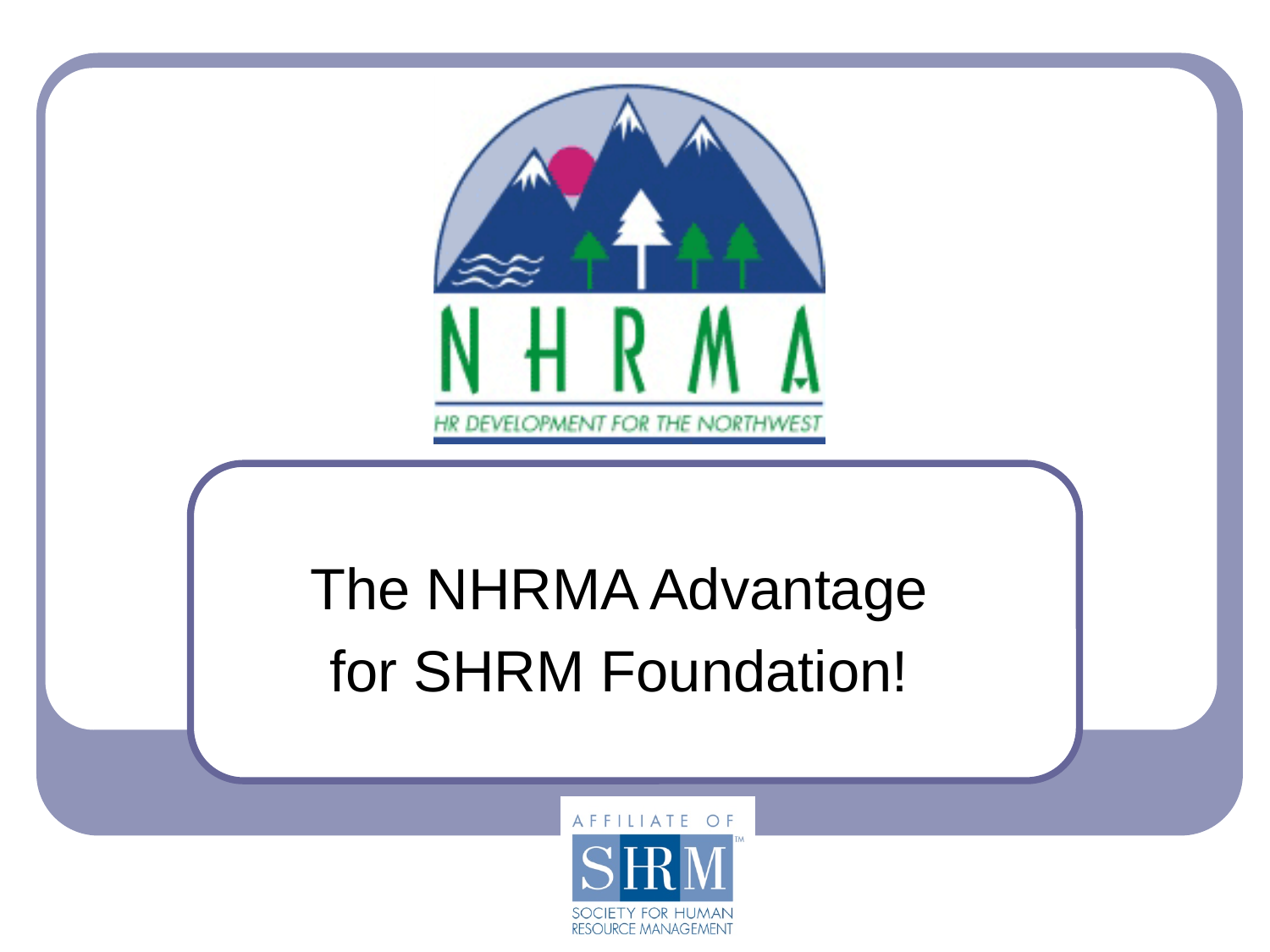

#
The NHRMA Advantage
for SHRM Foundation!